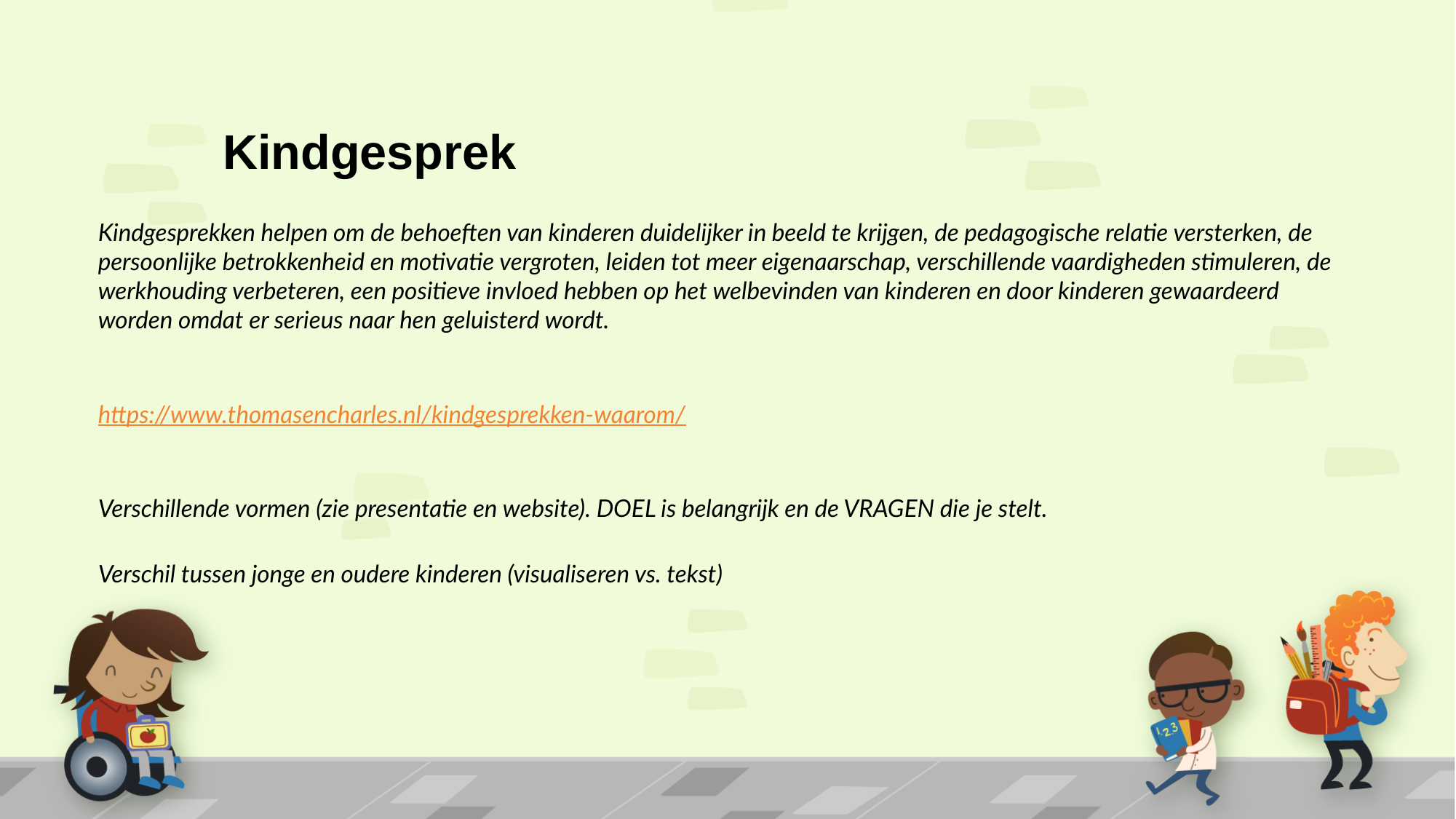

Kindgesprek

Kindgesprekken helpen om de behoeften van kinderen duidelijker in beeld te krijgen, de pedagogische relatie versterken, de persoonlijke betrokkenheid en motivatie vergroten, leiden tot meer eigenaarschap, verschillende vaardigheden stimuleren, de werkhouding verbeteren, een positieve invloed hebben op het welbevinden van kinderen en door kinderen gewaardeerd worden omdat er serieus naar hen geluisterd wordt.
https://www.thomasencharles.nl/kindgesprekken-waarom/
Verschillende vormen (zie presentatie en website). DOEL is belangrijk en de VRAGEN die je stelt.
Verschil tussen jonge en oudere kinderen (visualiseren vs. tekst)